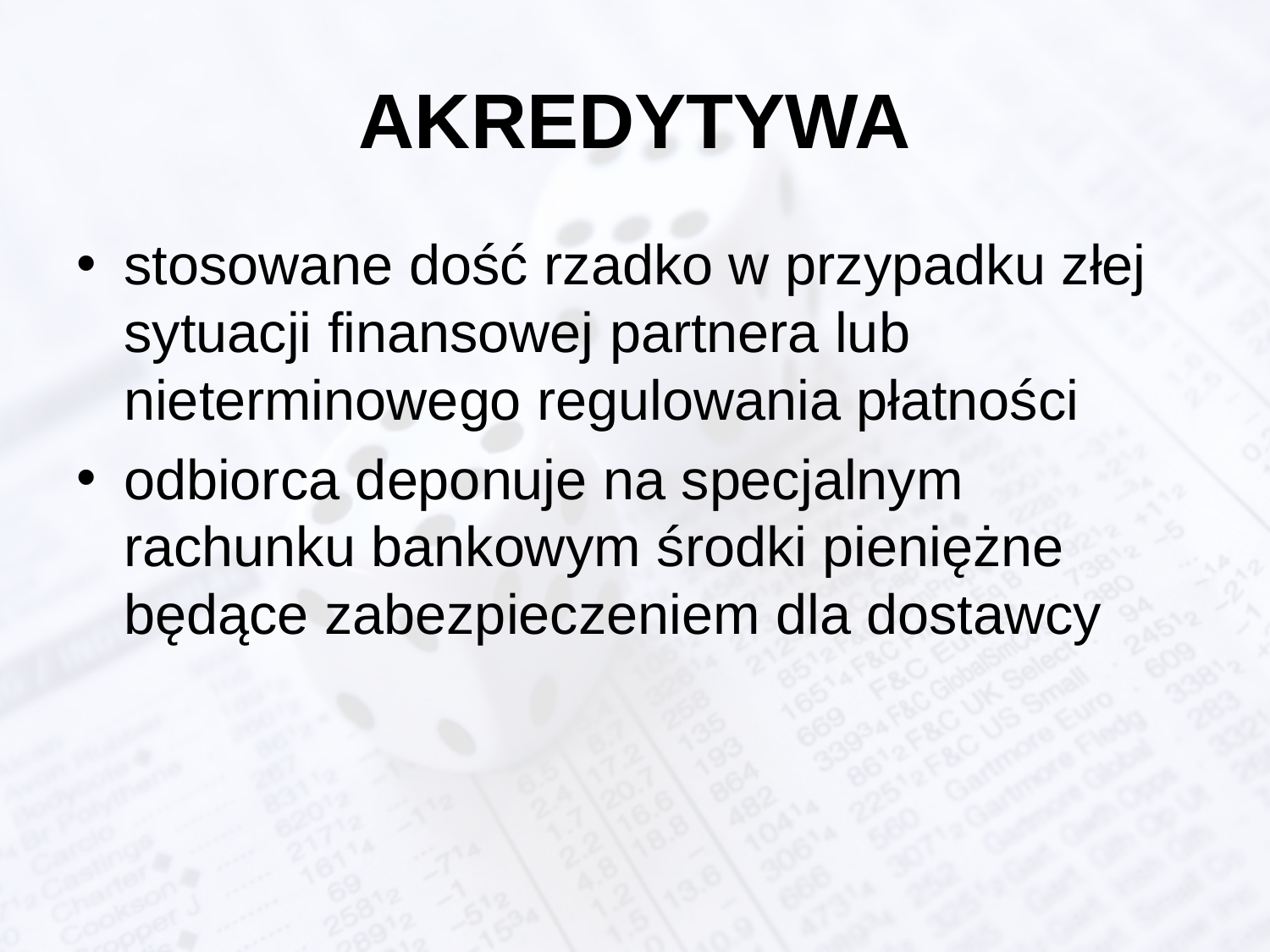

# AKREDYTYWA
stosowane dość rzadko w przypadku złej sytuacji finansowej partnera lub nieterminowego regulowania płatności
odbiorca deponuje na specjalnym rachunku bankowym środki pieniężne będące zabezpieczeniem dla dostawcy